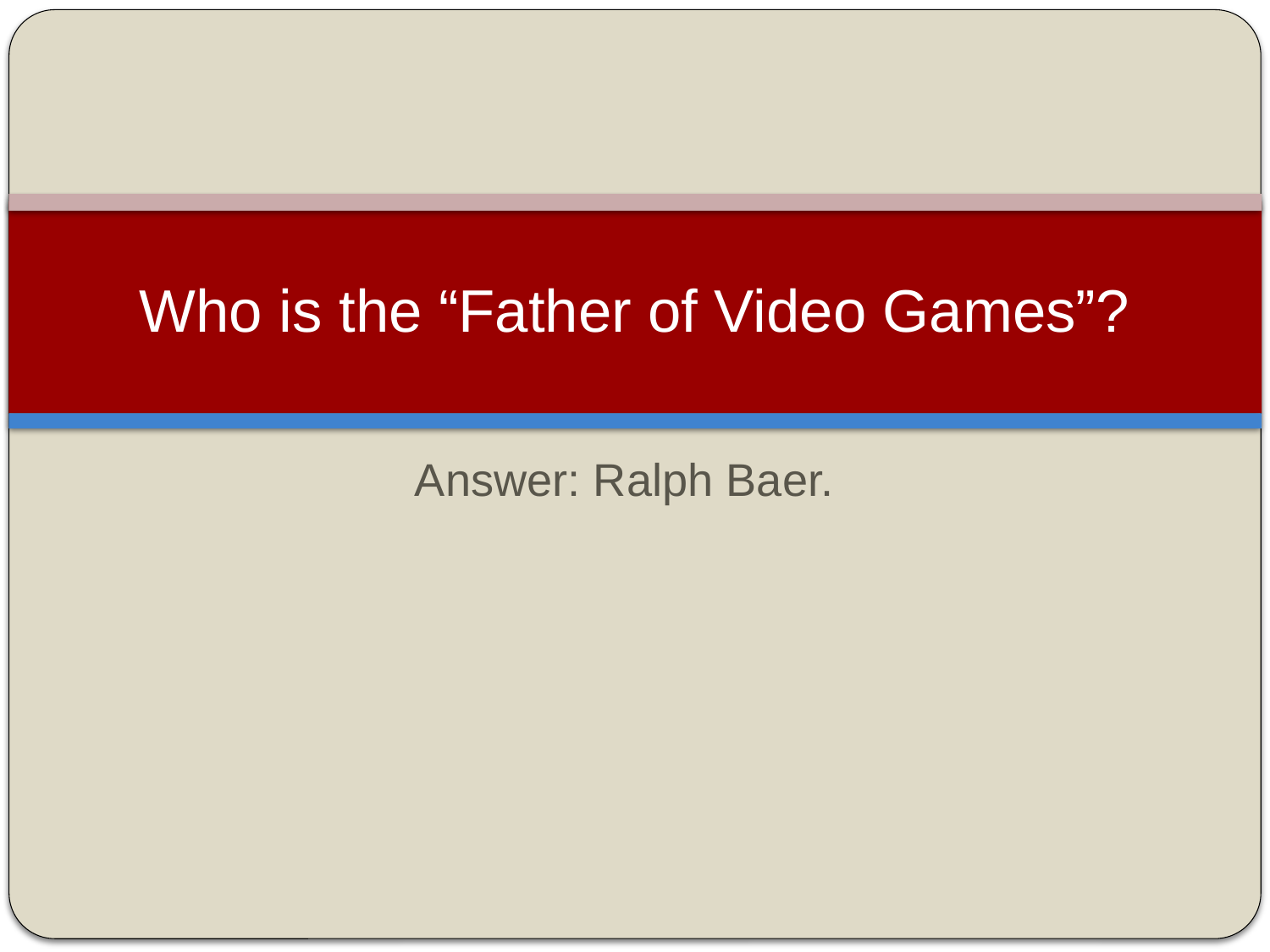

# Who is the “Father of Video Games”?
Answer: Ralph Baer.